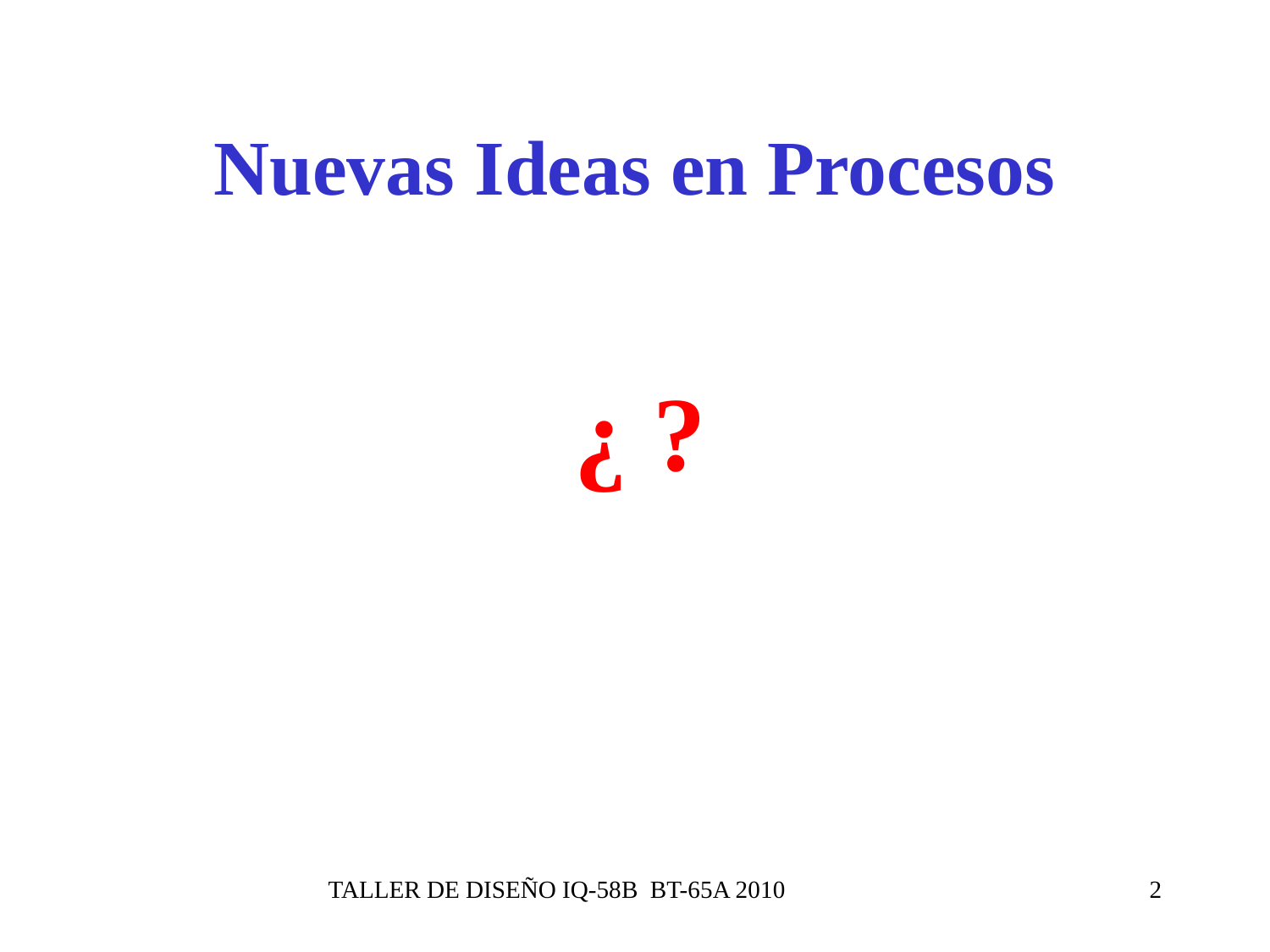

# Nuevas Ideas en Procesos
  ¿ ?
TALLER DE DISEÑO IQ-58B  BT-65A 2010
2